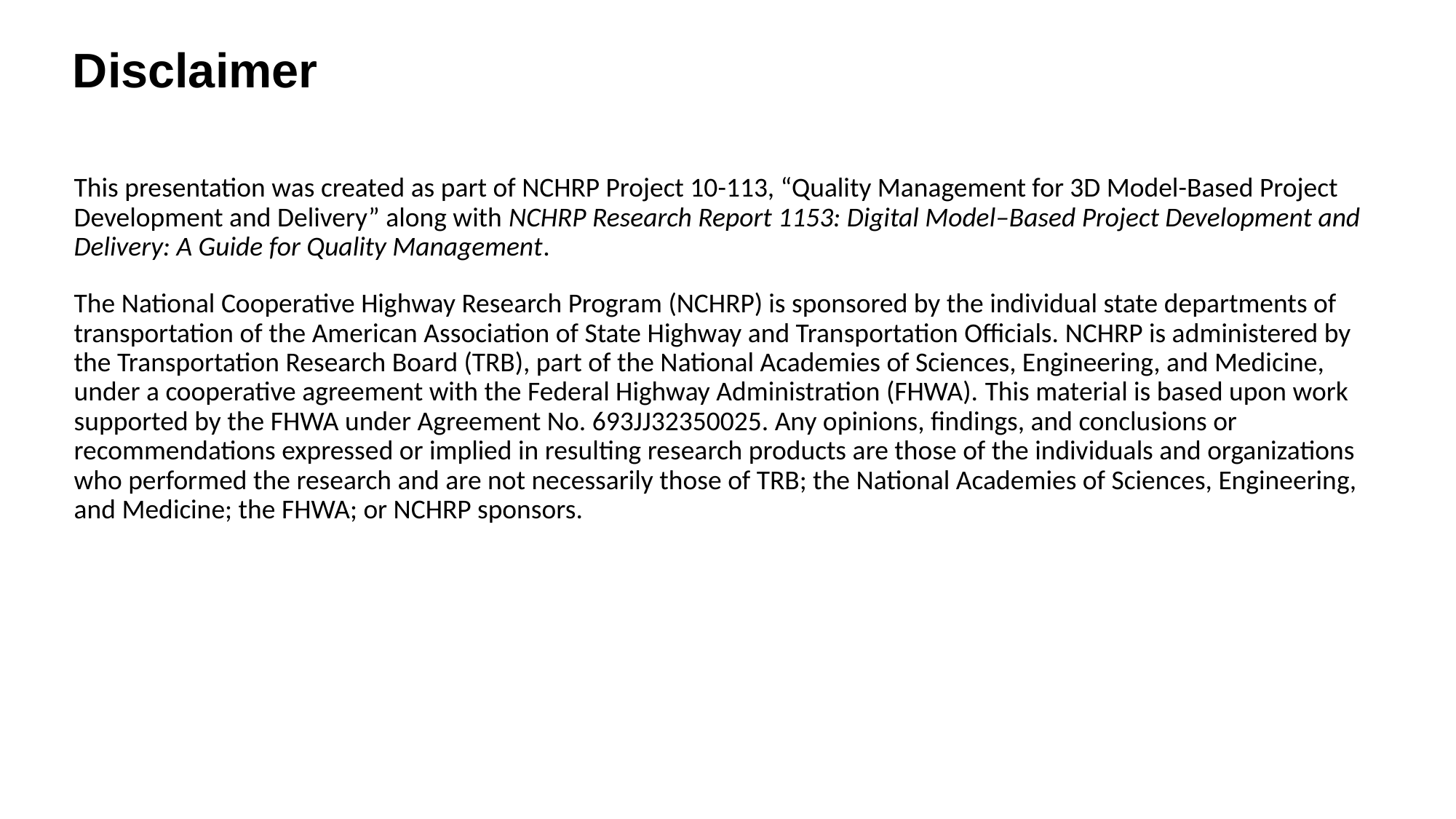

# Disclaimer
This presentation was created as part of NCHRP Project 10-113, “Quality Management for 3D Model-Based Project Development and Delivery” along with NCHRP Research Report 1153: Digital Model–Based Project Development and Delivery: A Guide for Quality Management.
The National Cooperative Highway Research Program (NCHRP) is sponsored by the individual state departments of transportation of the American Association of State Highway and Transportation Officials. NCHRP is administered by the Transportation Research Board (TRB), part of the National Academies of Sciences, Engineering, and Medicine, under a cooperative agreement with the Federal Highway Administration (FHWA). This material is based upon work supported by the FHWA under Agreement No. 693JJ32350025. Any opinions, findings, and conclusions or recommendations expressed or implied in resulting research products are those of the individuals and organizations who performed the research and are not necessarily those of TRB; the National Academies of Sciences, Engineering, and Medicine; the FHWA; or NCHRP sponsors.